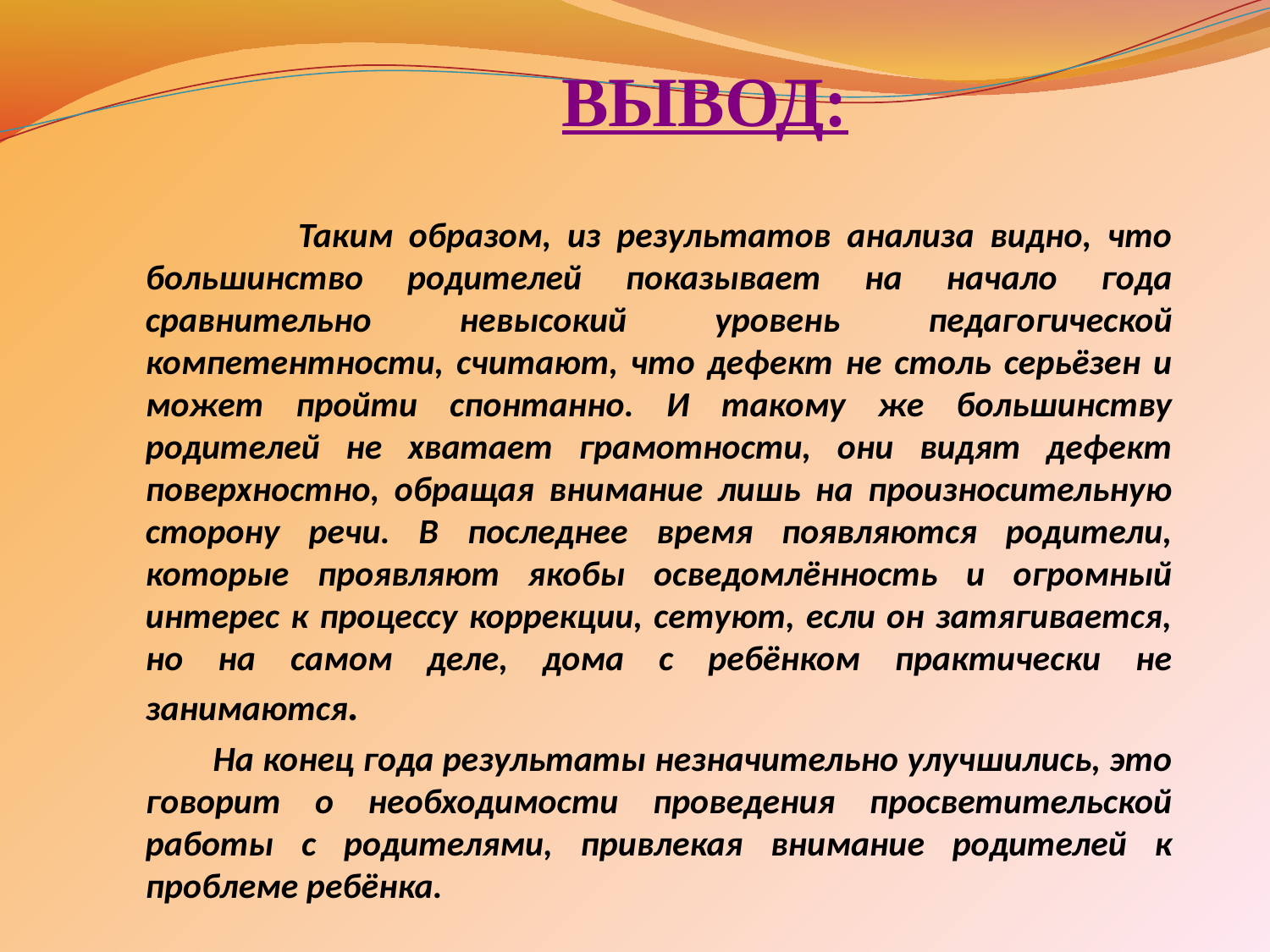

# ВЫВОД:
            Таким образом, из результатов анализа видно, что большинство родителей показывает на начало года сравнительно невысокий уровень педагогической компетентности, считают, что дефект не столь серьёзен и может пройти спонтанно. И такому же большинству родителей не хватает грамотности, они видят дефект поверхностно, обращая внимание лишь на произносительную сторону речи. В последнее время появляются родители, которые проявляют якобы осведомлённость и огромный интерес к процессу коррекции, сетуют, если он затягивается, но на самом деле, дома с ребёнком практически не занимаются.
            На конец года результаты незначительно улучшились, это говорит о необходимости проведения просветительской работы с родителями, привлекая внимание родителей к проблеме ребёнка.